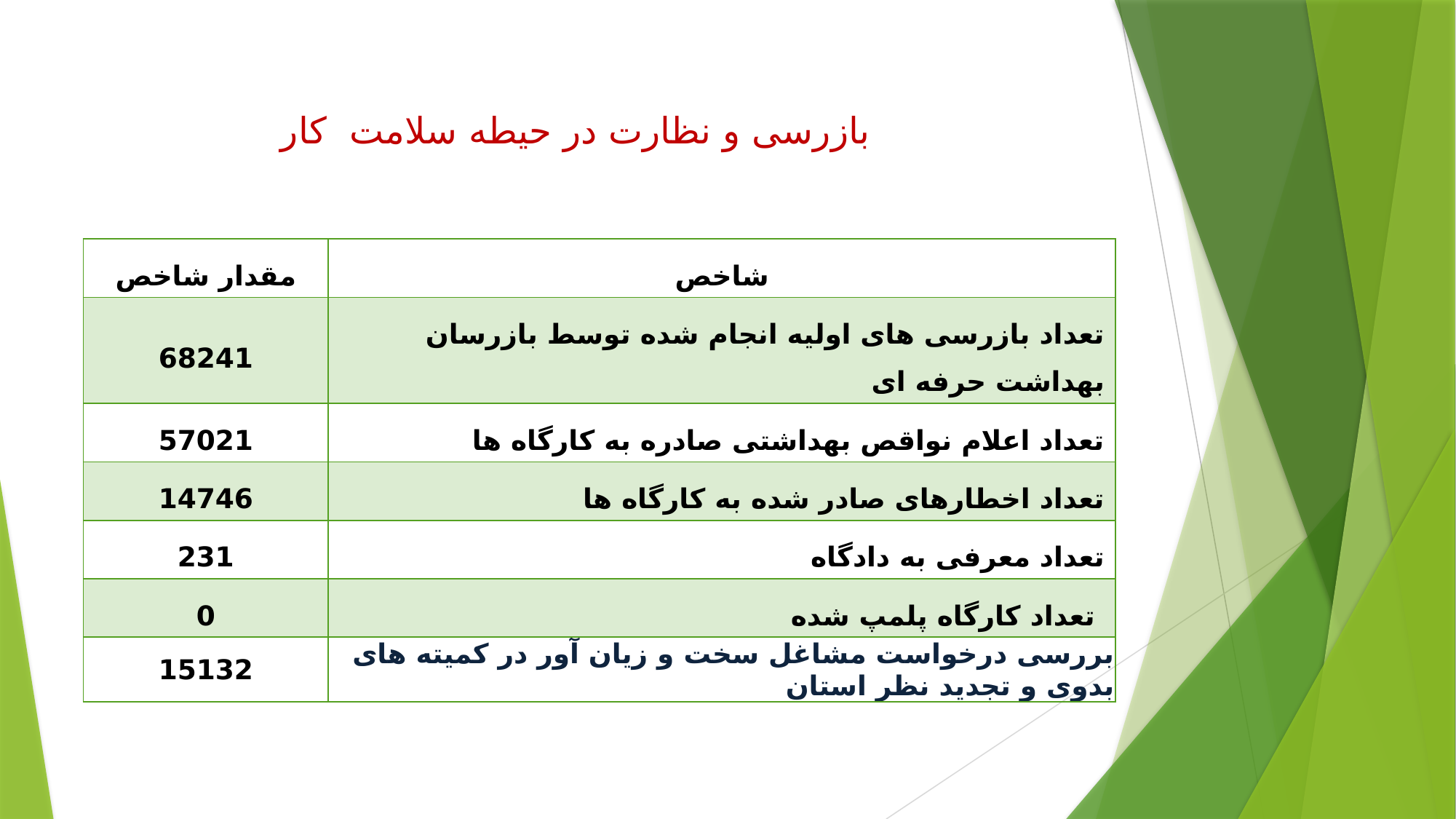

بازرسی و نظارت در حیطه سلامت  کار
| مقدار شاخص | شاخص |
| --- | --- |
| 68241 | تعداد بازرسی های اولیه انجام شده توسط بازرسان بهداشت حرفه ای |
| 57021 | تعداد اعلام نواقص بهداشتی صادره به کارگاه ها |
| 14746 | تعداد اخطارهای صادر شده به کارگاه ها |
| 231 | تعداد معرفی به دادگاه |
| 0 | تعداد کارگاه پلمپ شده |
| 15132 | بررسی درخواست مشاغل سخت و زیان آور در کمیته های بدوی و تجدید نظر استان |